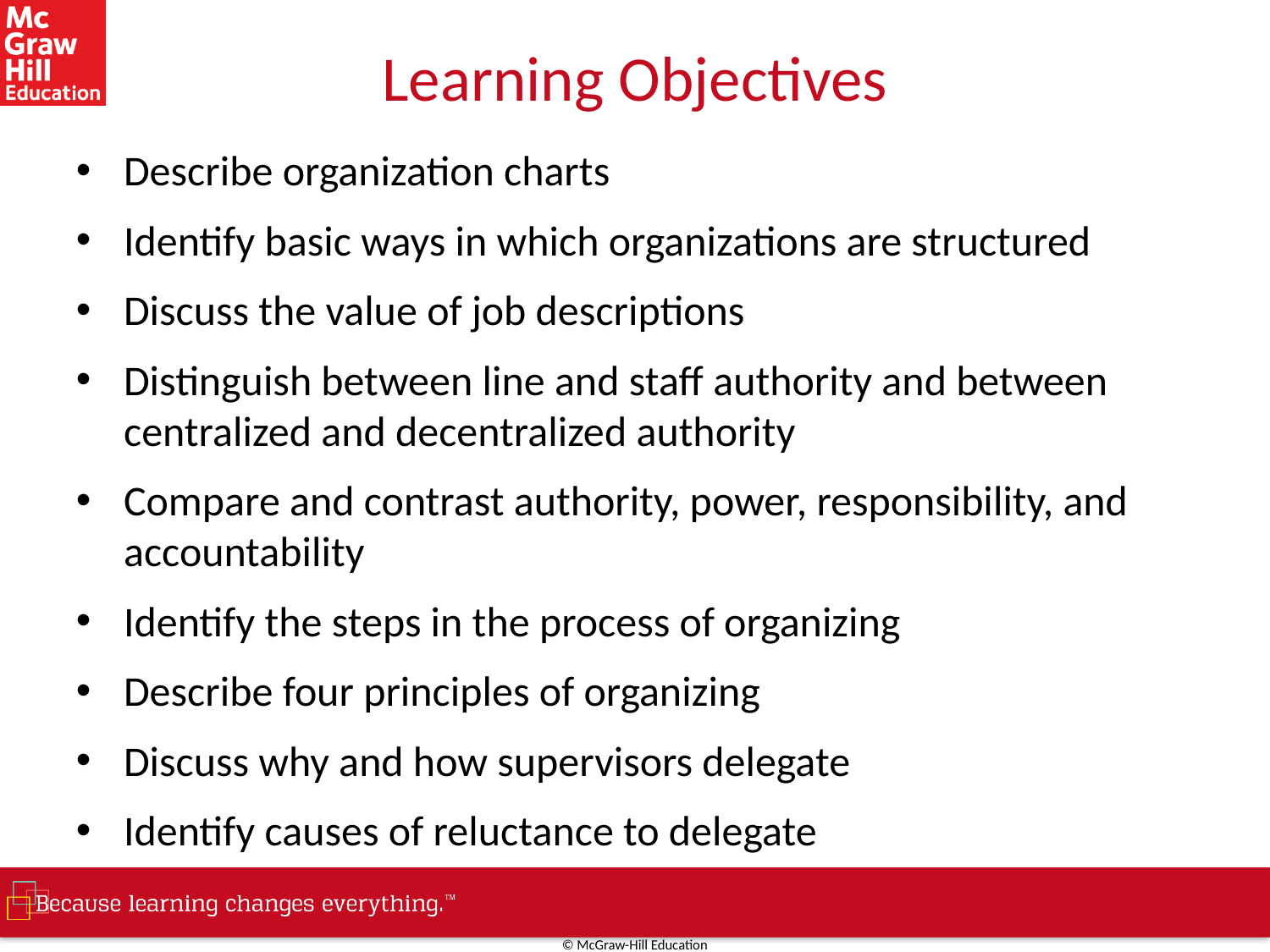

# Learning Objectives
Describe organization charts
Identify basic ways in which organizations are structured
Discuss the value of job descriptions
Distinguish between line and staff authority and between centralized and decentralized authority
Compare and contrast authority, power, responsibility, and accountability
Identify the steps in the process of organizing
Describe four principles of organizing
Discuss why and how supervisors delegate
Identify causes of reluctance to delegate